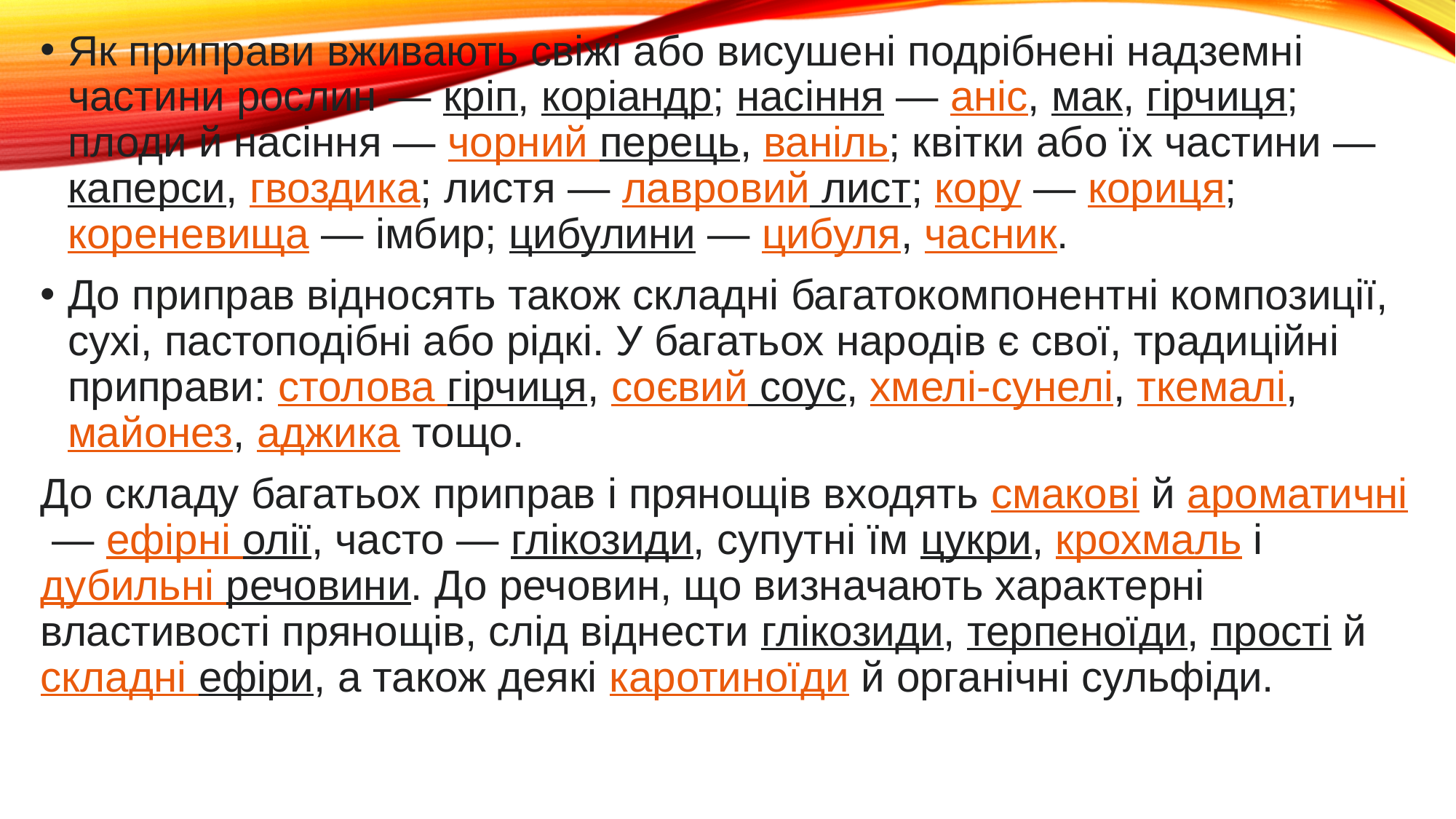

Як приправи вживають свіжі або висушені подрібнені надземні частини рослин — кріп, коріандр; насіння — аніс, мак, гірчиця; плоди й насіння — чорний перець, ваніль; квітки або їх частини — каперси, гвоздика; листя — лавровий лист; кору — кориця; кореневища — імбир; цибулини — цибуля, часник.
До приправ відносять також складні багатокомпонентні композиції, сухі, пастоподібні або рідкі. У багатьох народів є свої, традиційні приправи: столова гірчиця, соєвий соус, хмелі-сунелі, ткемалі, майонез, аджика тощо.
До складу багатьох приправ і прянощів входять смакові й ароматичні — ефірні олії, часто — глікозиди, супутні їм цукри, крохмаль і дубильні речовини. До речовин, що визначають характерні властивості прянощів, слід віднести глікозиди, терпеноїди, прості й складні ефіри, а також деякі каротиноїди й органічні сульфіди.